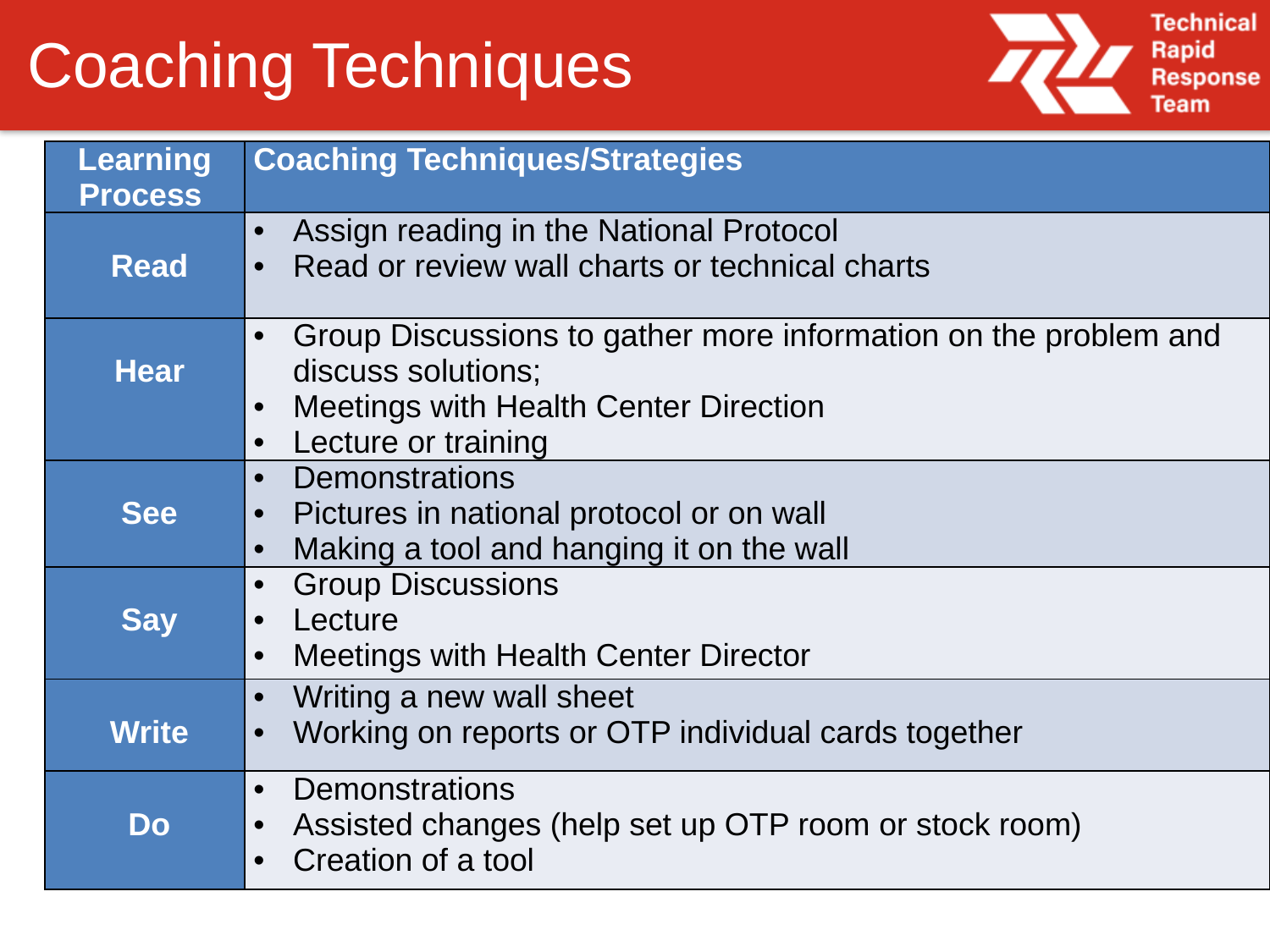

# Coaching Techniques
| Learning Process | Coaching Techniques/Strategies |
| --- | --- |
| Read | Assign reading in the National Protocol Read or review wall charts or technical charts |
| Hear | Group Discussions to gather more information on the problem and discuss solutions; Meetings with Health Center Direction Lecture or training |
| See | Demonstrations Pictures in national protocol or on wall Making a tool and hanging it on the wall |
| Say | Group Discussions Lecture Meetings with Health Center Director |
| Write | Writing a new wall sheet Working on reports or OTP individual cards together |
| Do | Demonstrations Assisted changes (help set up OTP room or stock room) Creation of a tool |